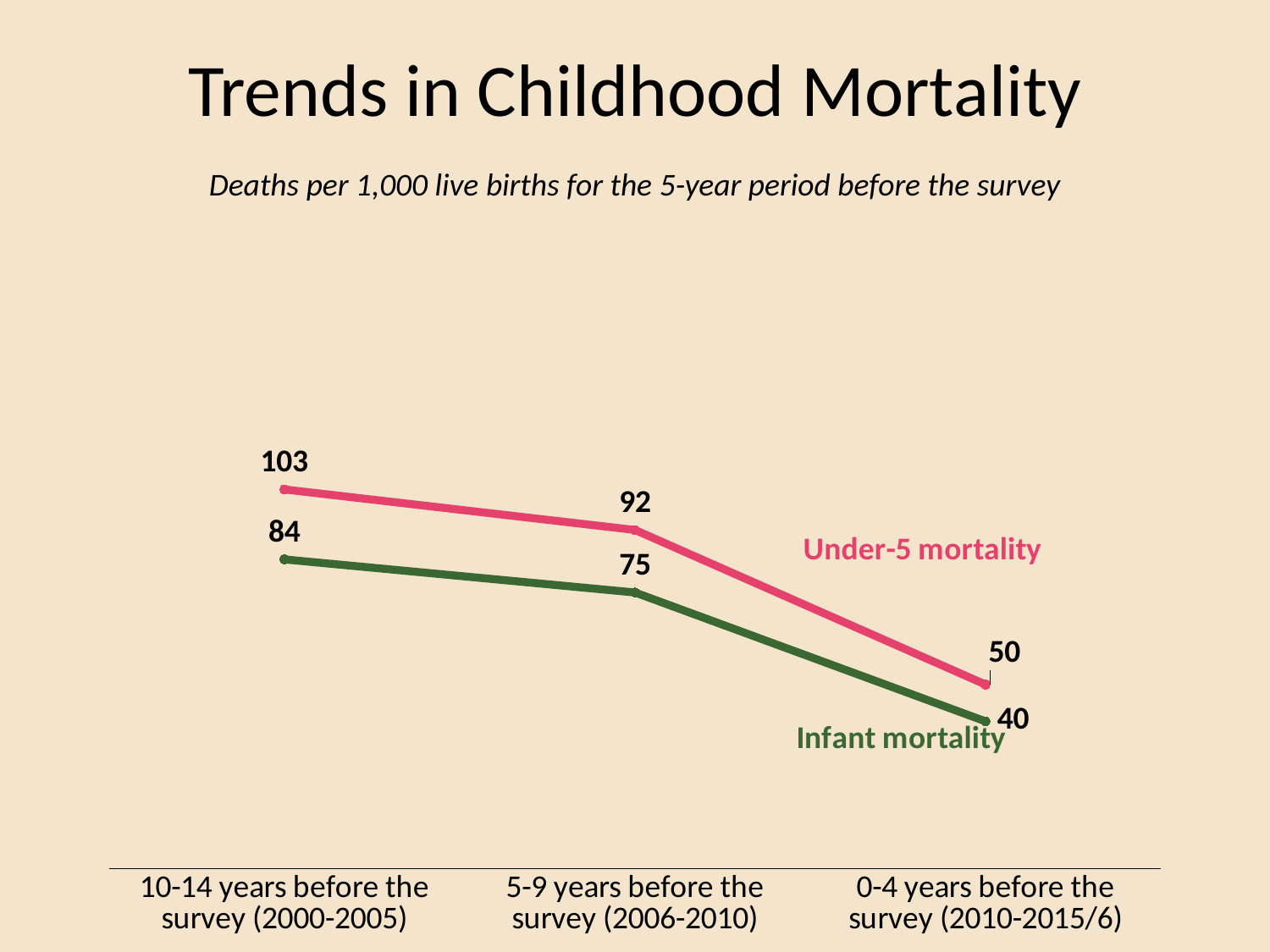

# Trends in Childhood Mortality
Deaths per 1,000 live births for the 5-year period before the survey

### Chart

| Category | Infant mortality | Under-5 mortality |  |
|---|---|---|---|
| 10-14 years before the survey (2000-2005) | 84.0 | 103.0 | None |
| 5-9 years before the survey (2006-2010) | 75.0 | 92.0 | None |
| 0-4 years before the survey (2010-2015/6) | 40.0 | 50.0 | None |